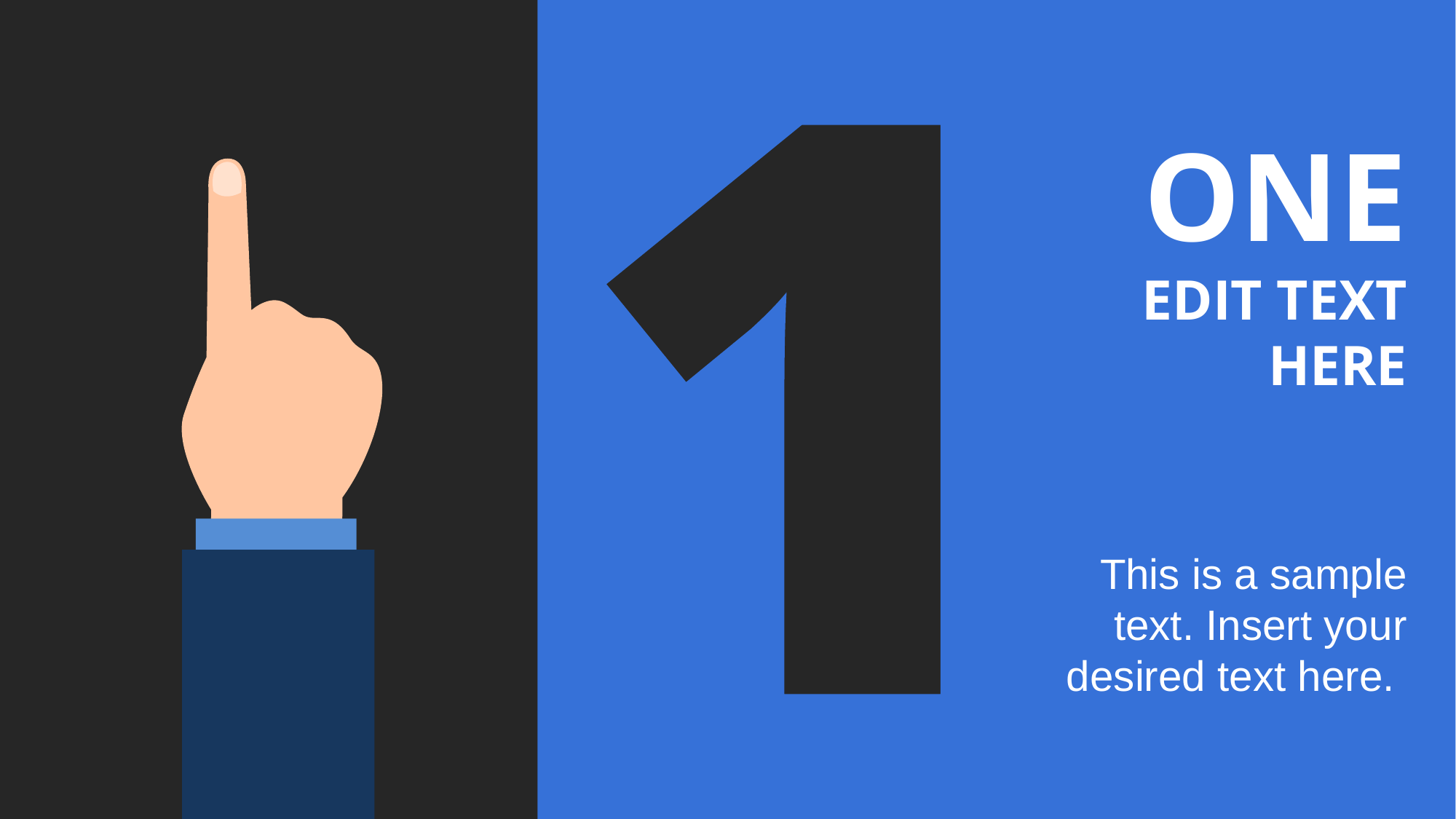

ONE
EDIT TEXT HERE

This is a sample text. Insert your desired text here.